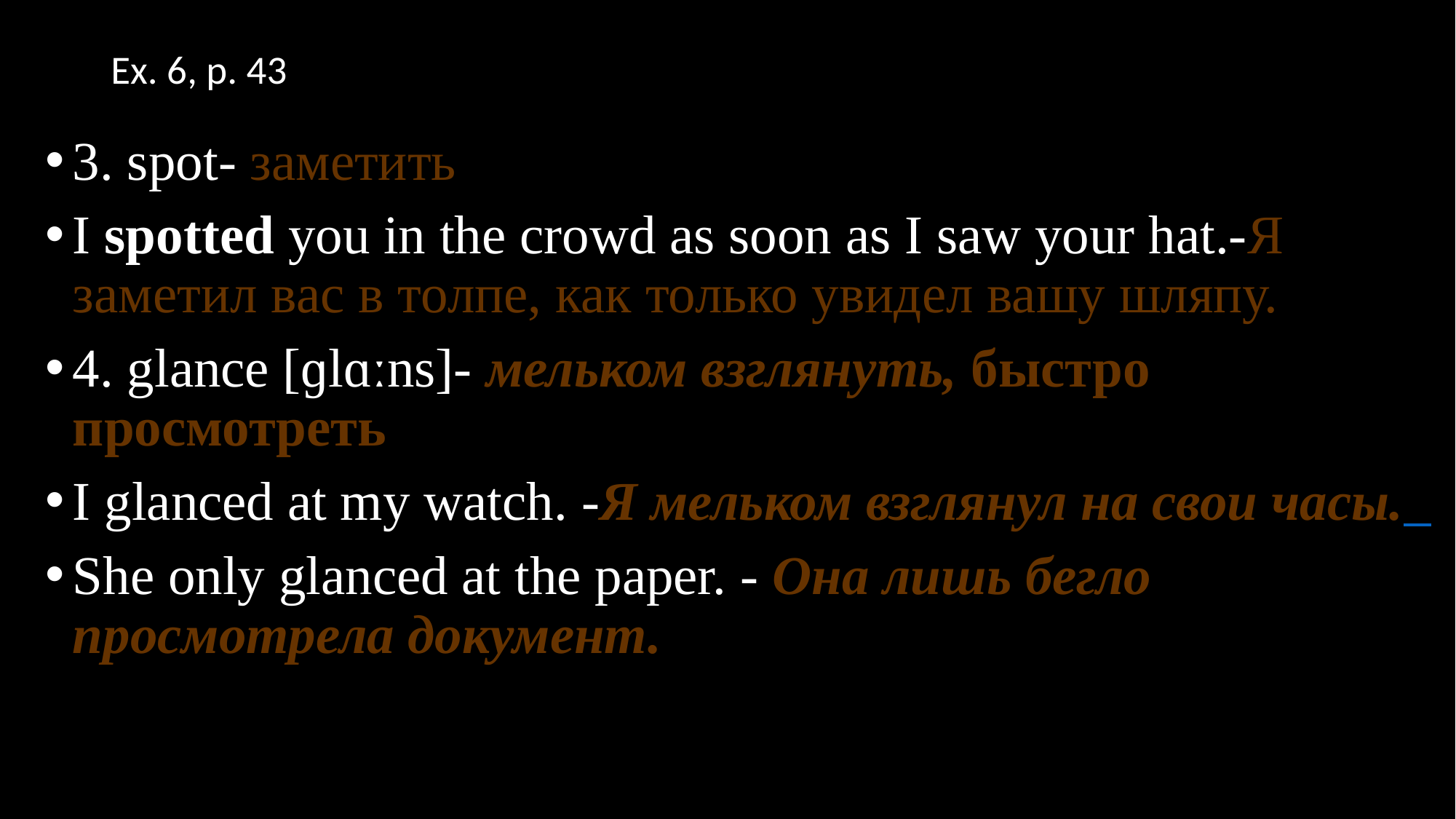

# Ex. 6, p. 43
3. spot- заметить
I spotted you in the crowd as soon as I saw your hat.-Я заметил вас в толпе, как только увидел вашу шляпу.
4. glance [ɡlɑːns]- мельком взглянуть, быстро просмотреть
I glanced at my watch. -Я мельком взглянул на свои часы.
She only glanced at the paper. - Она лишь бегло просмотрела документ.